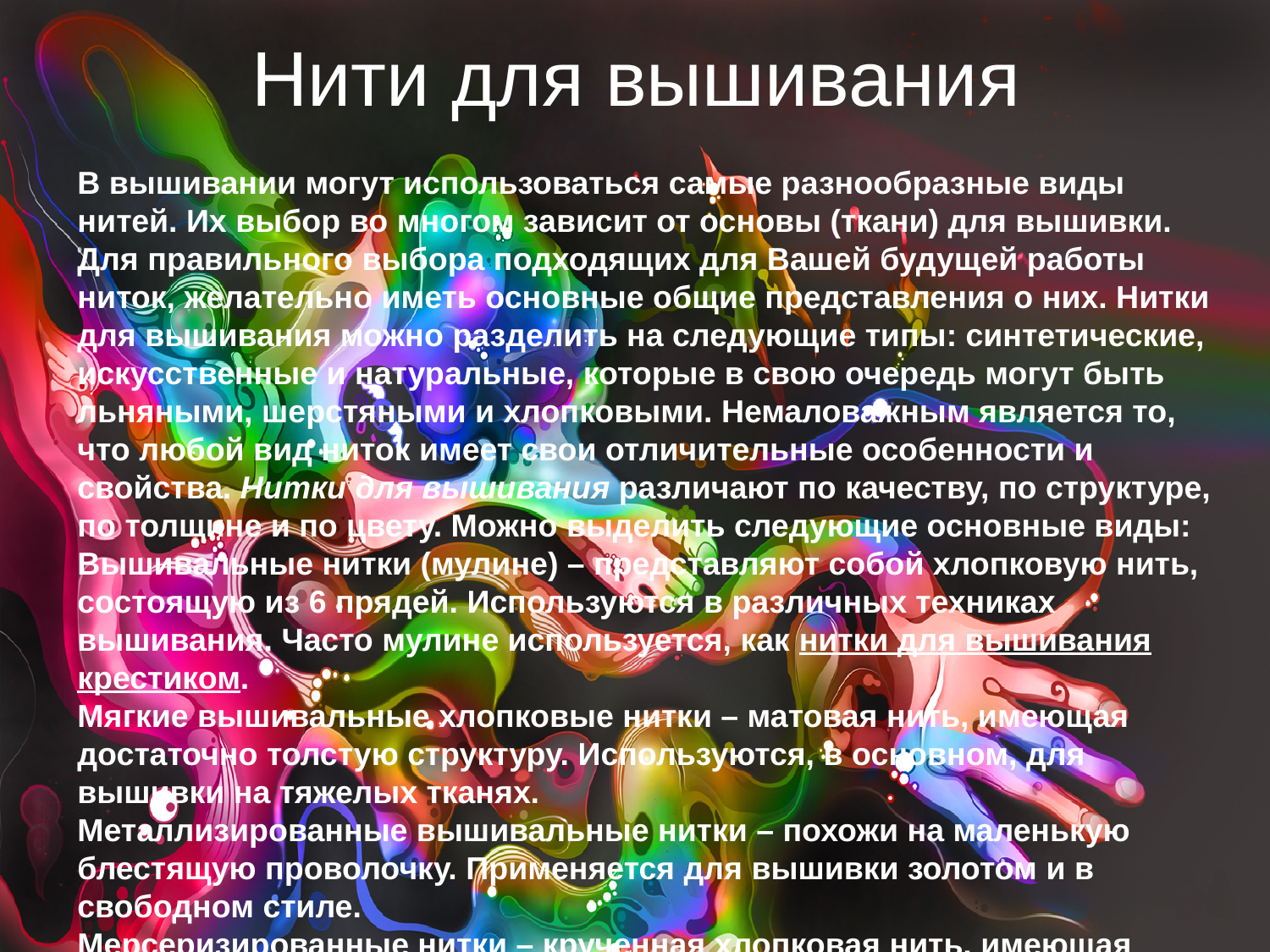

# Нити для вышивания
В вышивании могут использоваться самые разнообразные виды нитей. Их выбор во многом зависит от основы (ткани) для вышивки. Для правильного выбора подходящих для Вашей будущей работы ниток, желательно иметь основные общие представления о них. Нитки для вышивания можно разделить на следующие типы: синтетические, искусственные и натуральные, которые в свою очередь могут быть льняными, шерстяными и хлопковыми. Немаловажным является то, что любой вид ниток имеет свои отличительные особенности и свойства. Нитки для вышивания различают по качеству, по структуре, по толщине и по цвету. Можно выделить следующие основные виды:
Вышивальные нитки (мулине) – представляют собой хлопковую нить, состоящую из 6 прядей. Используются в различных техниках вышивания. Часто мулине используется, как нитки для вышивания крестиком.
Мягкие вышивальные хлопковые нитки – матовая нить, имеющая достаточно толстую структуру. Используются, в основном, для вышивки на тяжелых тканях.
Металлизированные вышивальные нитки – похожи на маленькую блестящую проволочку. Применяется для вышивки золотом и в свободном стиле.
Мерсеризированные нитки – крученная хлопковая нить, имеющая характерный сильный блеск различной толщины. Применяется в различных техниках вышивания.
Шелковые и вискозные нитки – «искусственный шелк». Эти нитки используются для создания сильного блеска и придания будущей работе мягкости.
Персидская пряжа – мягкая, крученая шерстяная пряжа.
Гобеленовая шерсть – тяжелая пряжа, которой вышивают в целое сложение.
Тонкая шерстяная пряжа – нить в 2 сложения. Широко применяется в вышивке шерстью по ткани.